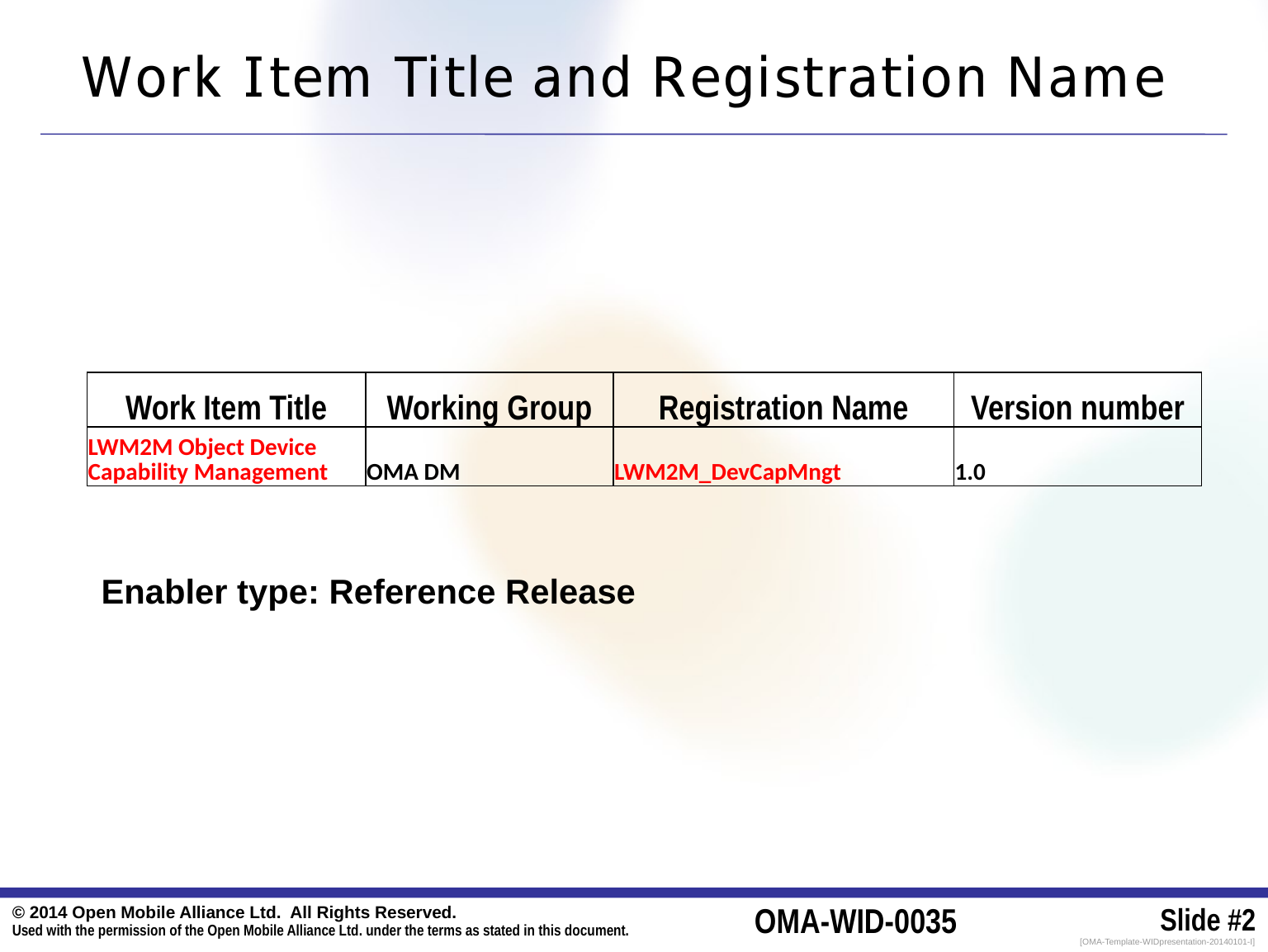

# Work Item Title and Registration Name
| Work Item Title | Working Group | Registration Name | Version number |
| --- | --- | --- | --- |
| LWM2M Object Device Capability Management | OMA DM | LWM2M\_DevCapMngt | 1.0 |
Enabler type: Reference Release